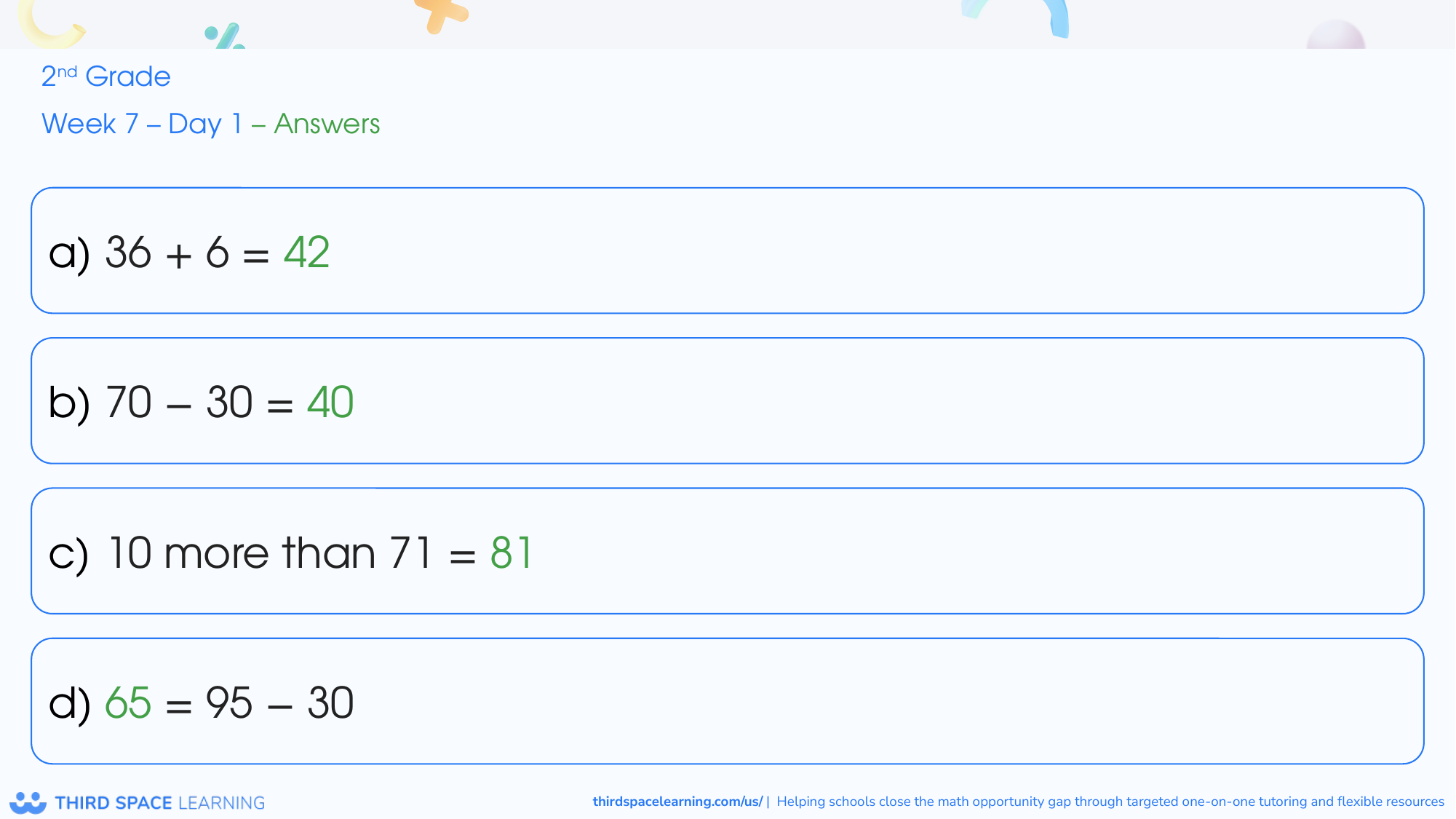

2nd Grade
Week 7 – Day 1 – Answers
36 + 6 = 42
70 − 30 = 40
10 more than 71 = 81
65 = 95 − 30